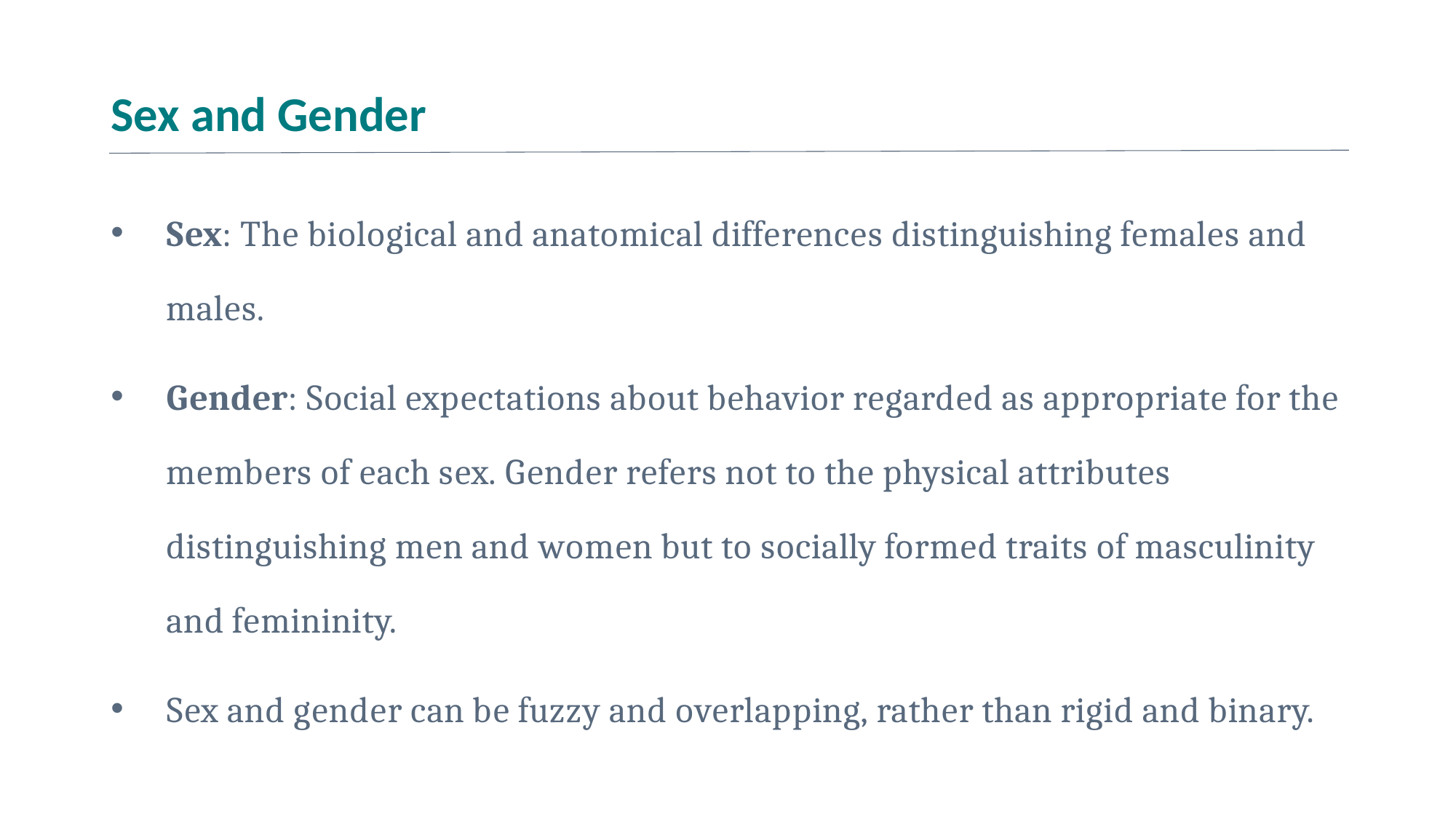

# Sex and Gender
Sex: The biological and anatomical differences distinguishing females and males.
Gender: Social expectations about behavior regarded as appropriate for the members of each sex. Gender refers not to the physical attributes distinguishing men and women but to socially formed traits of masculinity and femininity.
Sex and gender can be fuzzy and overlapping, rather than rigid and binary.